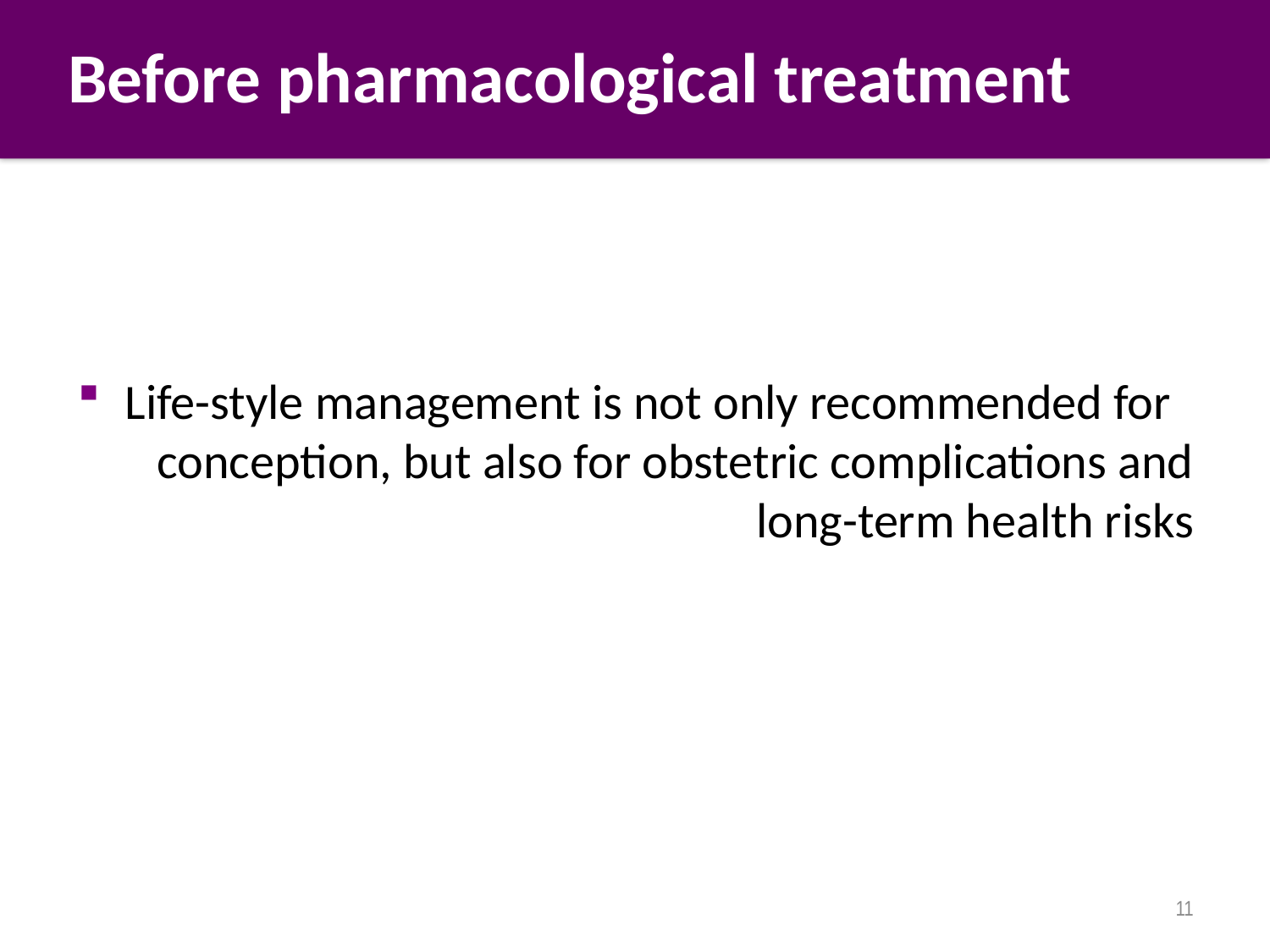

# Before pharmacological treatment
Life-style management is not only recommended for   conception, but also for obstetric complications and long-term health risks
11